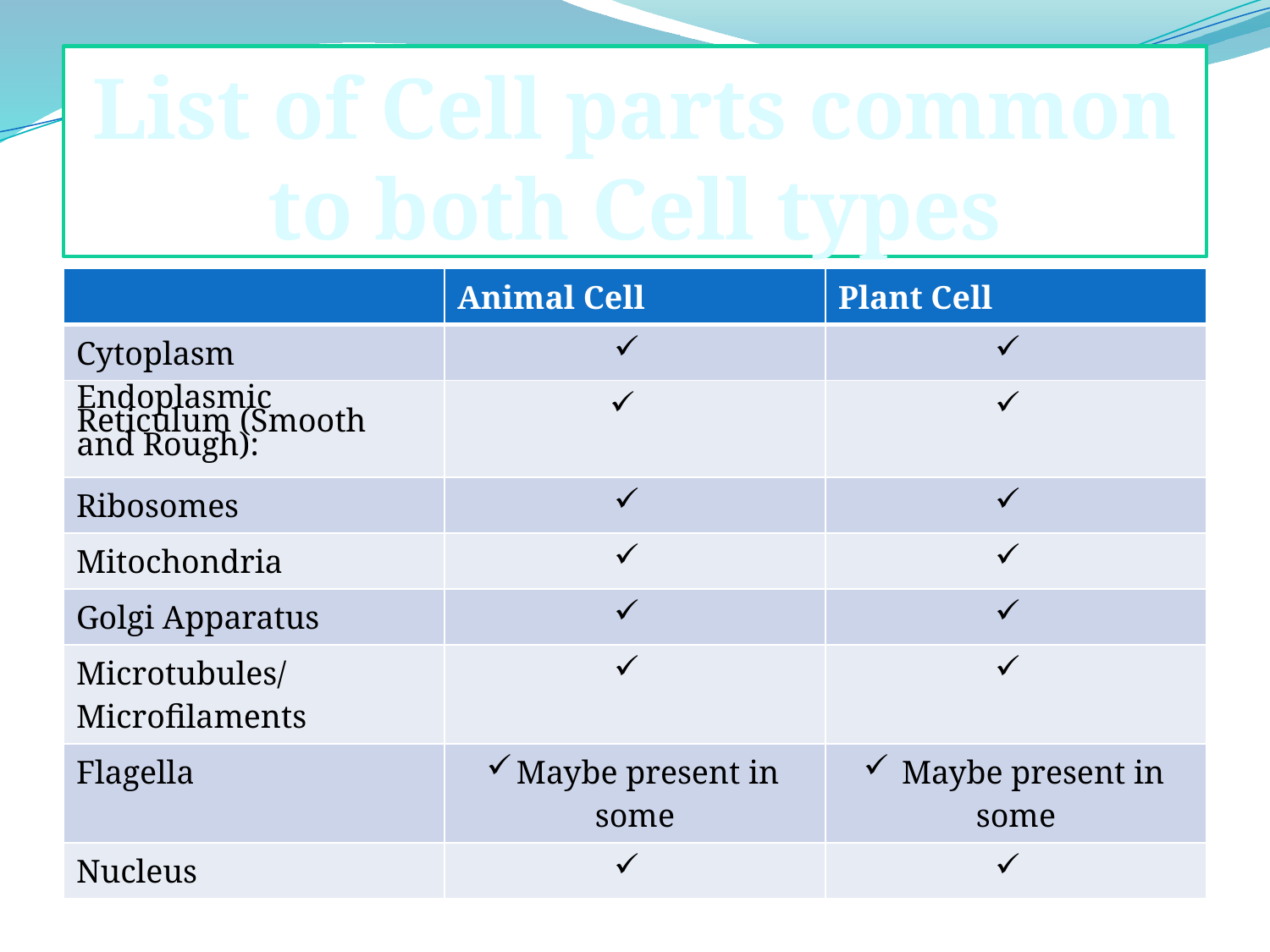

# List of Cell parts common to both Cell types
|  | Animal Cell | Plant Cell |
| --- | --- | --- |
| Cytoplasm |  |  |
| Endoplasmic Reticulum (Smooth and Rough): |  |  |
| Ribosomes |  |  |
| Mitochondria |  |  |
| Golgi Apparatus |  |  |
| Microtubules/ Microfilaments |  |  |
| Flagella | Maybe present in some | Maybe present in some |
| Nucleus |  |  |